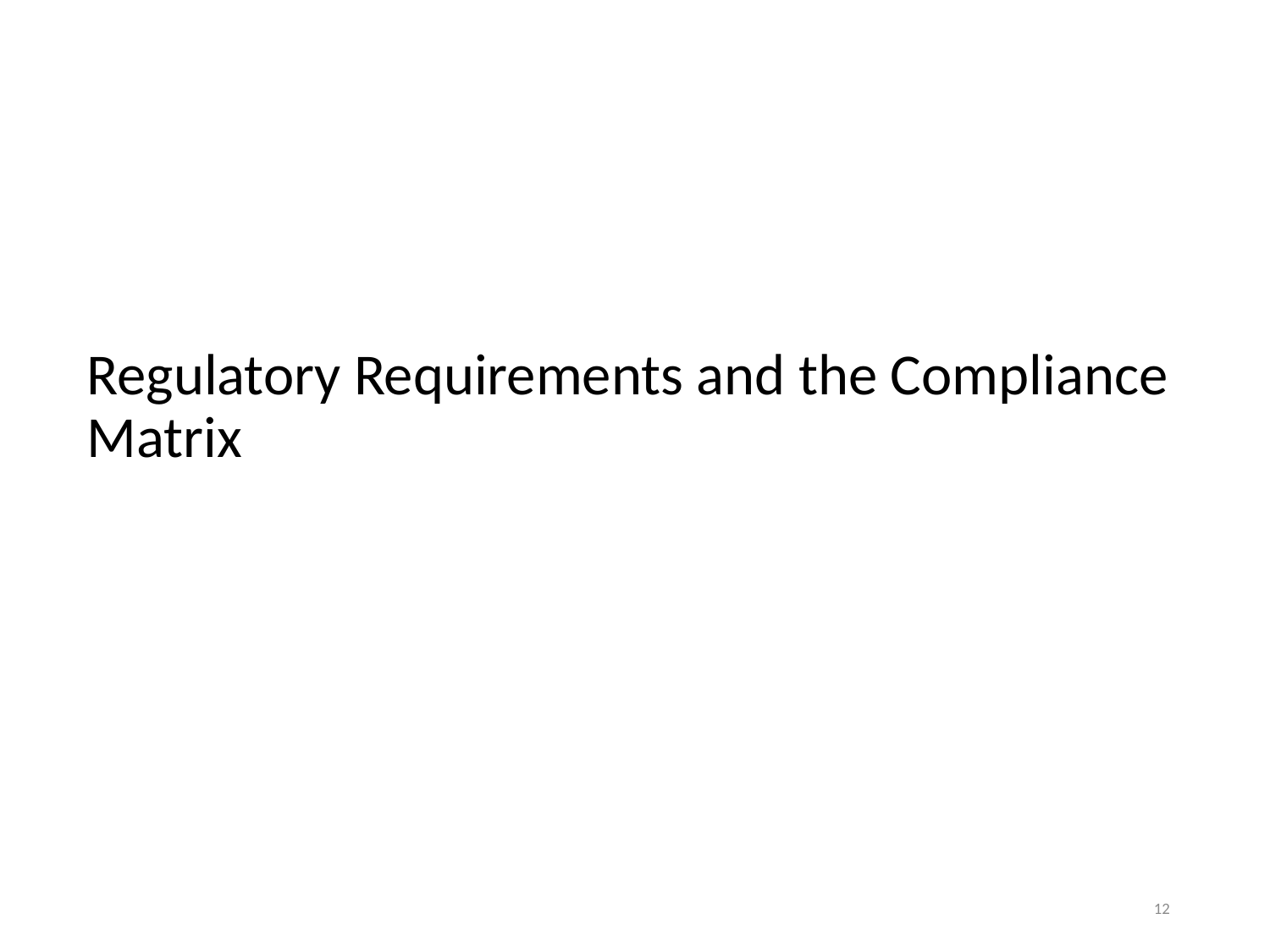

# Regulatory Requirements and the Compliance Matrix
12